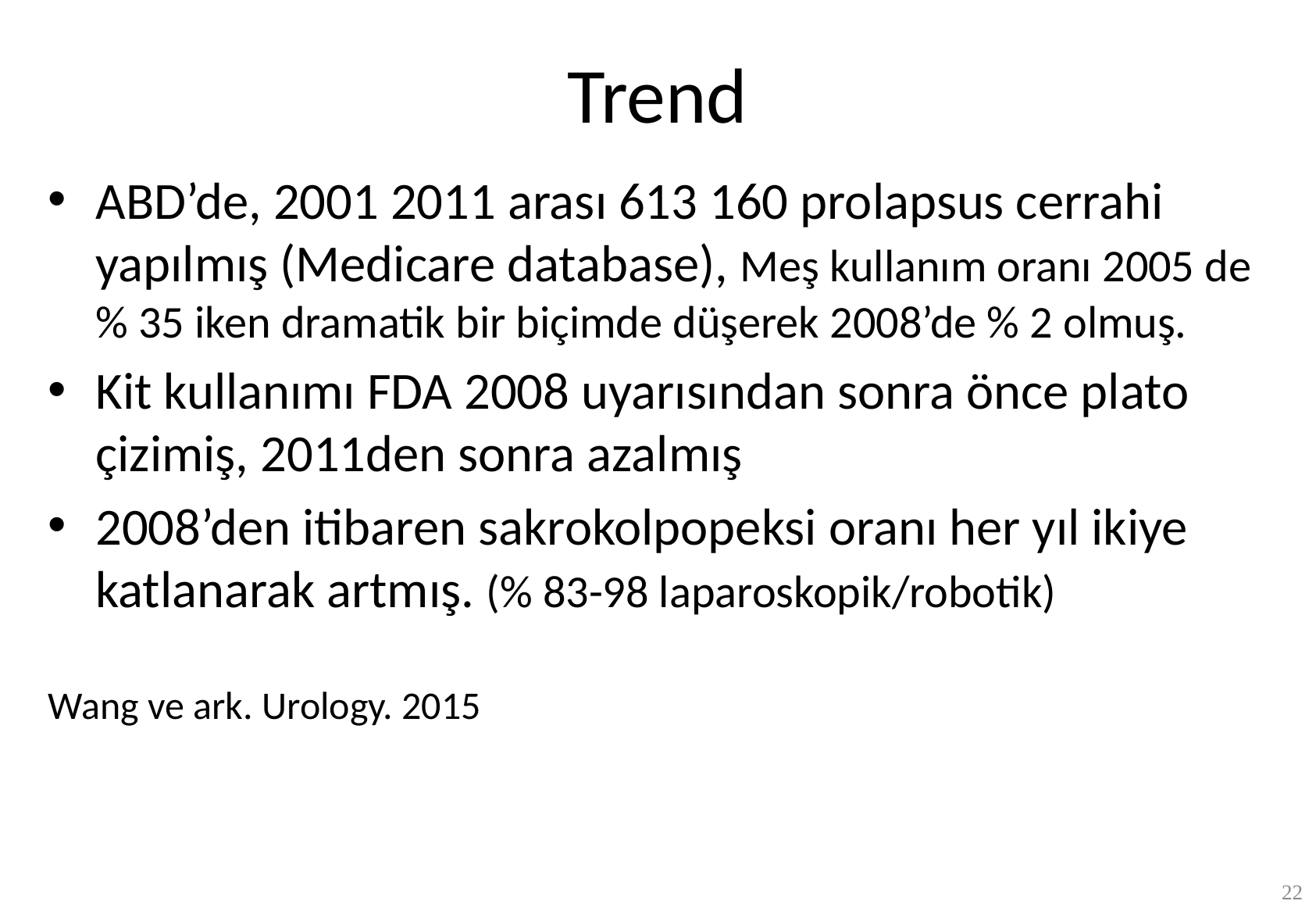

# Trend
ABD’de, 2001 2011 arası 613 160 prolapsus cerrahi yapılmış (Medicare database), Meş kullanım oranı 2005 de % 35 iken dramatik bir biçimde düşerek 2008’de % 2 olmuş.
Kit kullanımı FDA 2008 uyarısından sonra önce plato çizimiş, 2011den sonra azalmış
2008’den itibaren sakrokolpopeksi oranı her yıl ikiye katlanarak artmış. (% 83-98 laparoskopik/robotik)

Wang ve ark. Urology. 2015
22